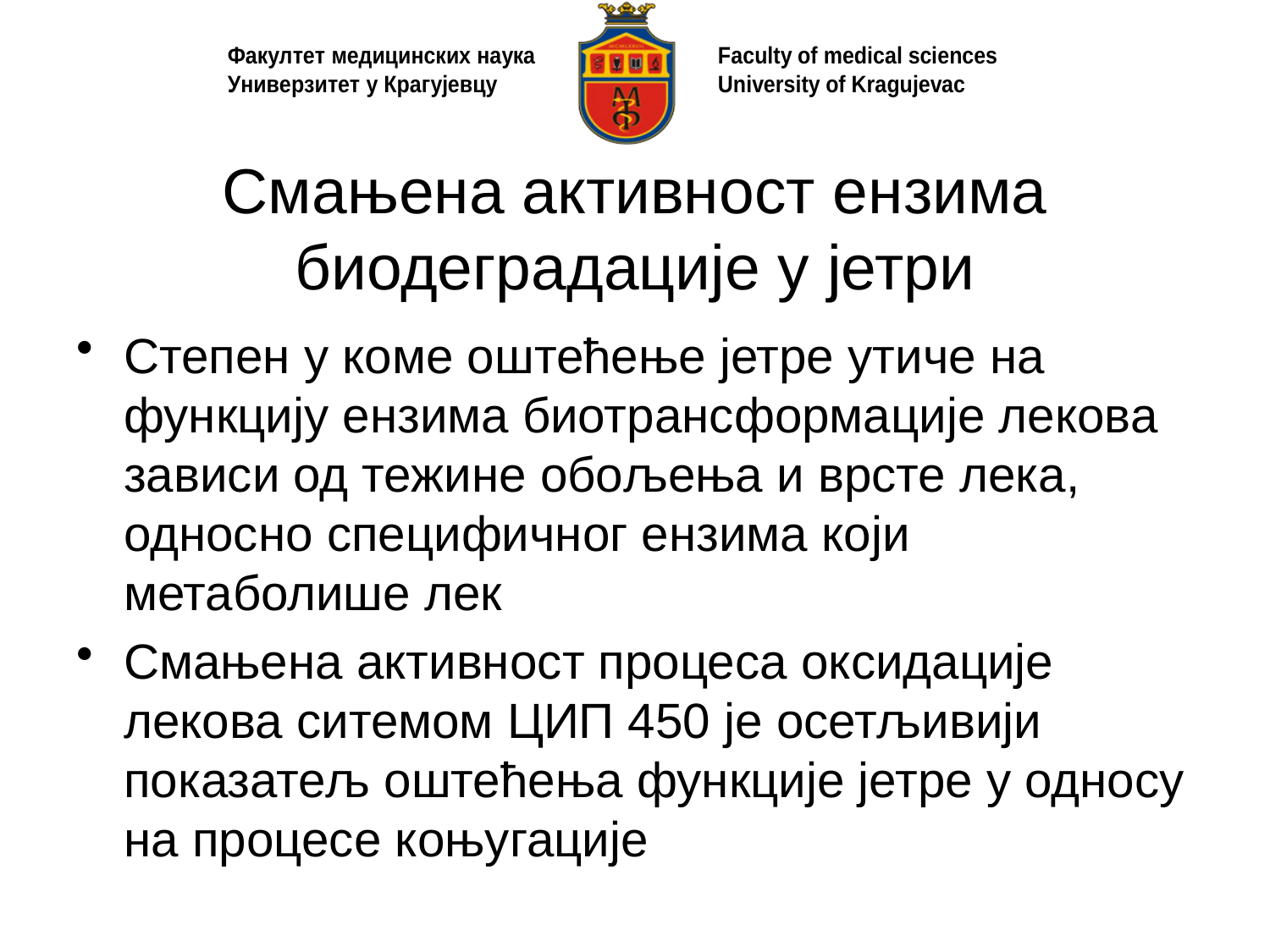

# Смањена активност ензима биодеградације у јетри
Степен у коме оштећење јетре утиче на функцију ензима биотрансформације лекова зависи од тежине обољења и врсте лека, односно специфичног ензима који метаболише лек
Смањена активност процеса оксидације лекова ситемом ЦИП 450 је осетљивији показатељ оштећења функције јетре у односу на процесе коњугације